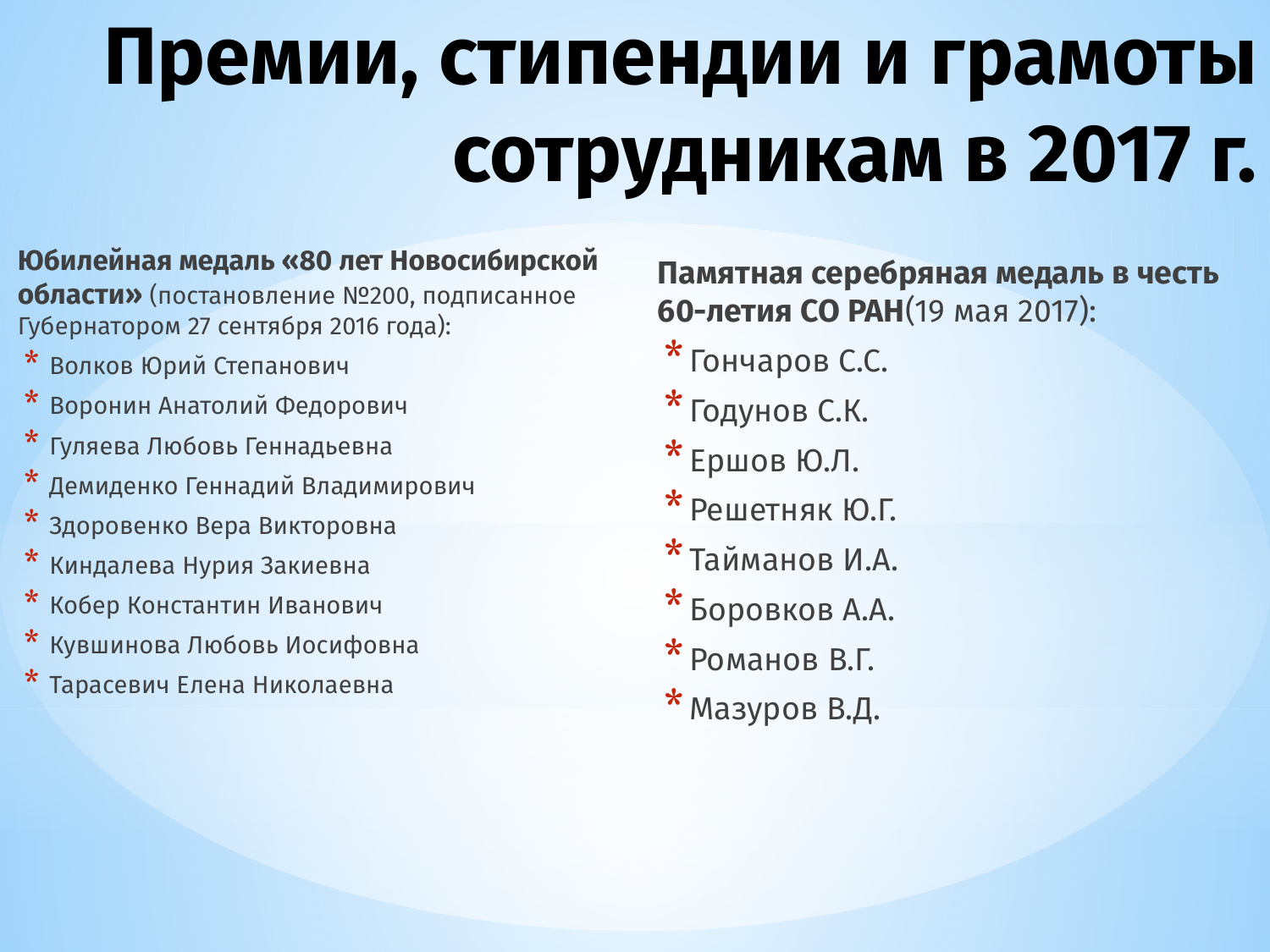

# Премии, стипендии и грамоты сотрудникам в 2017 г.
Юбилейная медаль «80 лет Новосибирской области» (постановление №200, подписанное Губернатором 27 сентября 2016 года):
Волков Юрий Степанович
Воронин Анатолий Федорович
Гуляева Любовь Геннадьевна
Демиденко Геннадий Владимирович
Здоровенко Вера Викторовна
Киндалева Нурия Закиевна
Кобер Константин Иванович
Кувшинова Любовь Иосифовна
Тарасевич Елена Николаевна
Памятная серебряная медаль в честь 60-летия СО РАН(19 мая 2017):
Гончаров С.С.
Годунов С.К.
Ершов Ю.Л.
Решетняк Ю.Г.
Тайманов И.А.
Боровков А.А.
Романов В.Г.
Мазуров В.Д.